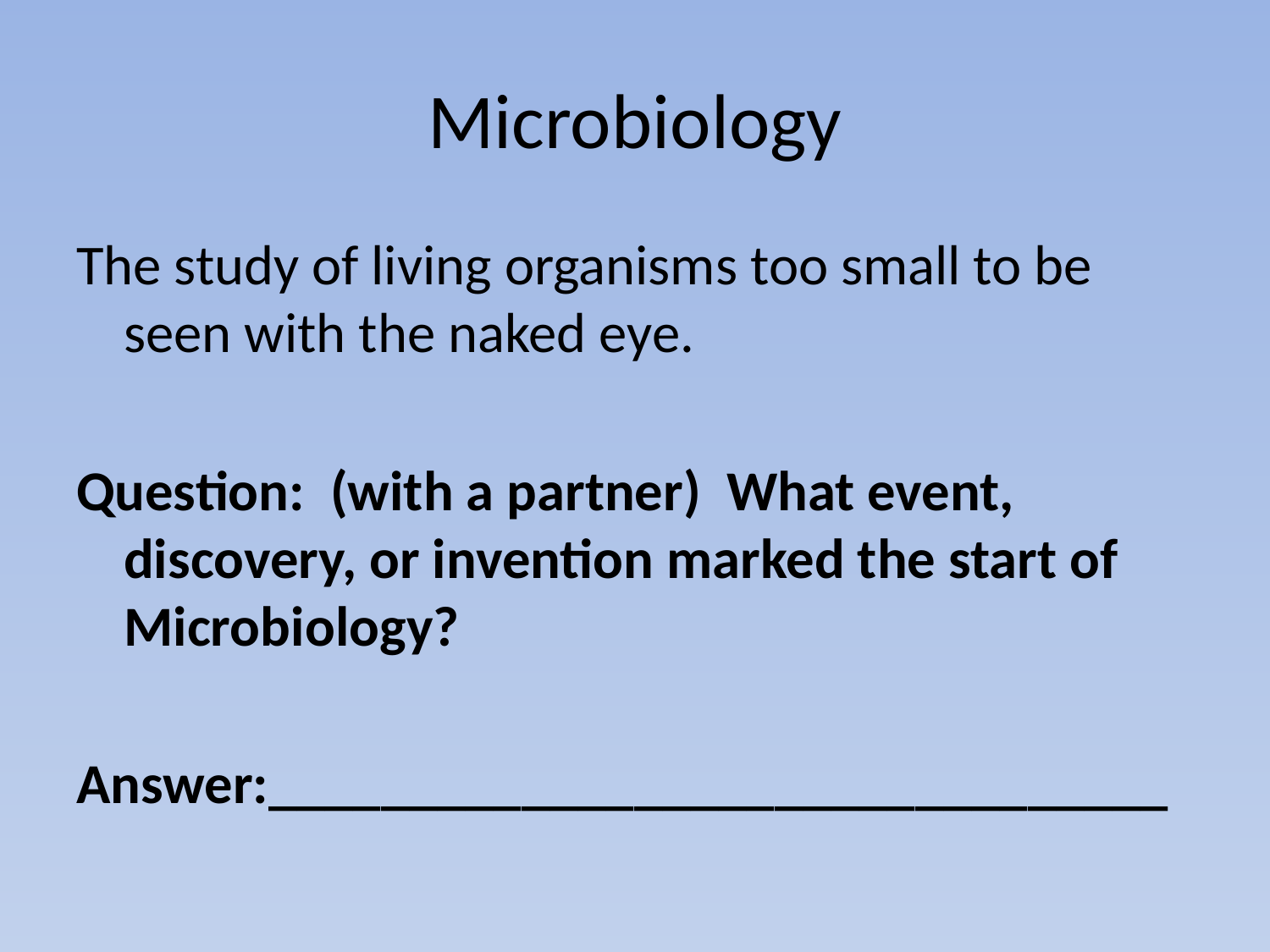

# Microbiology
The study of living organisms too small to be seen with the naked eye.

Question:  (with a partner)  What event, discovery, or invention marked the start of Microbiology?

Answer:________________________________